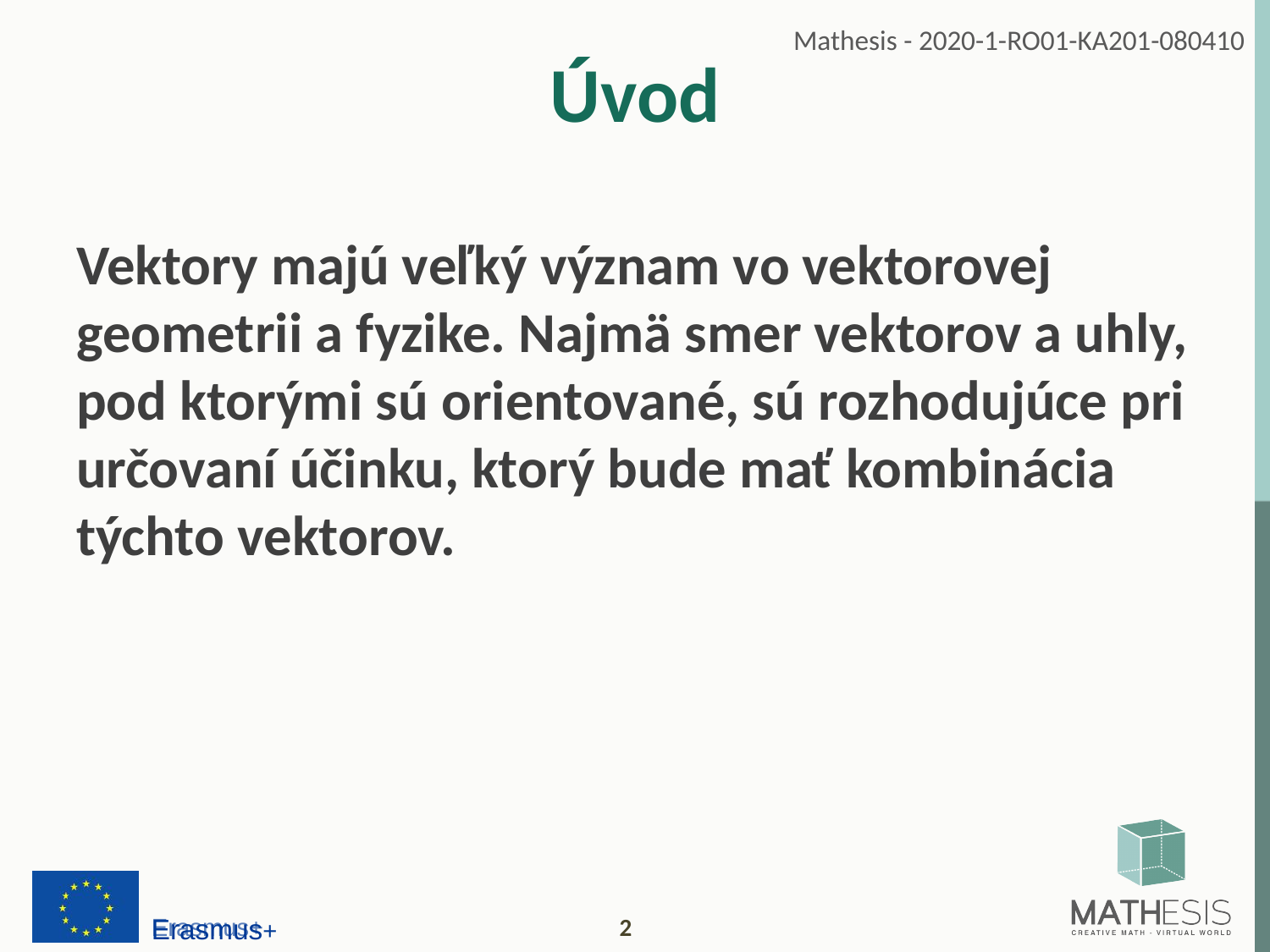

# Úvod
Vektory majú veľký význam vo vektorovej geometrii a fyzike. Najmä smer vektorov a uhly, pod ktorými sú orientované, sú rozhodujúce pri určovaní účinku, ktorý bude mať kombinácia týchto vektorov.